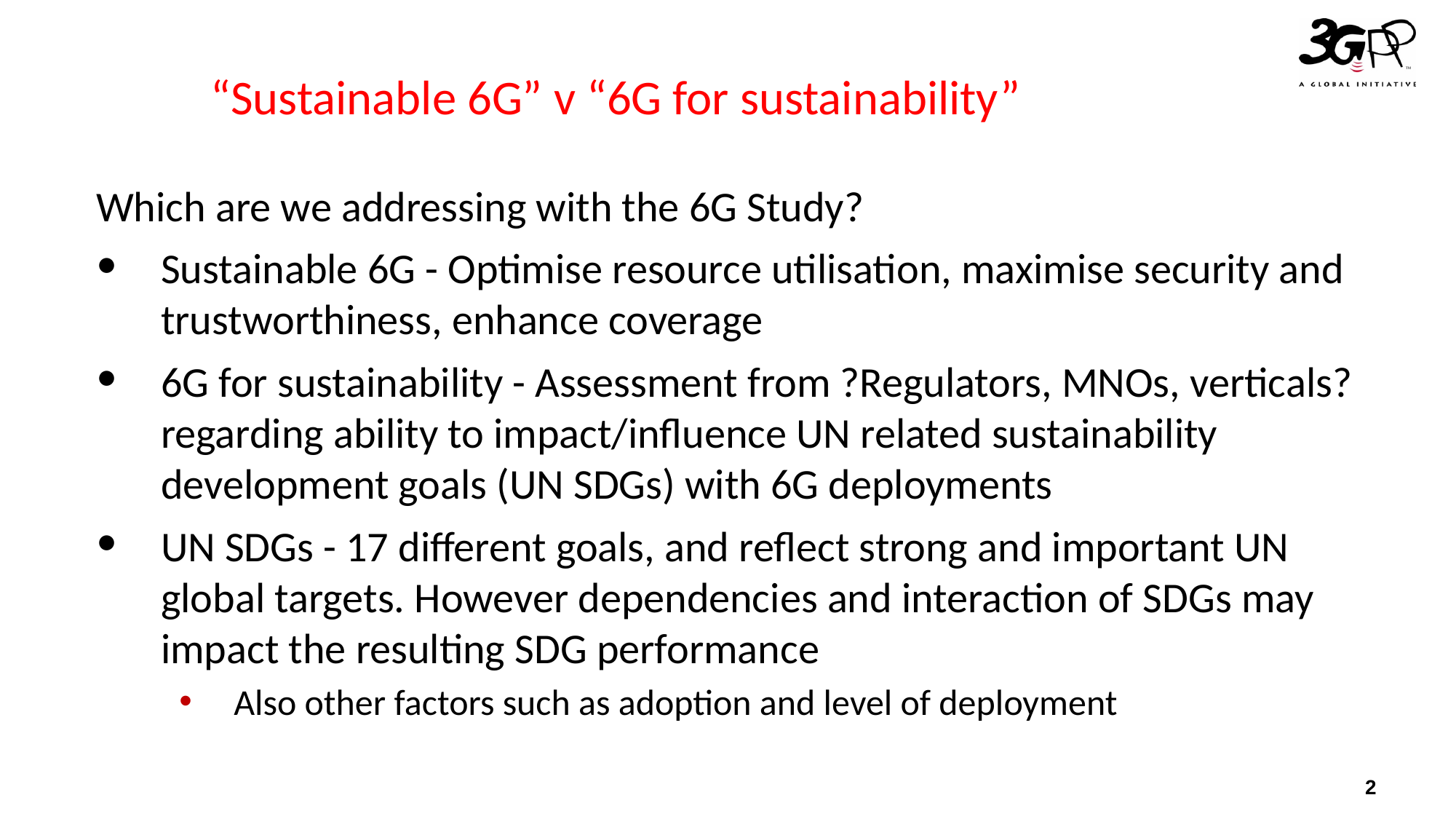

# “Sustainable 6G” v “6G for sustainability”
Which are we addressing with the 6G Study?
Sustainable 6G - Optimise resource utilisation, maximise security and trustworthiness, enhance coverage
6G for sustainability - Assessment from ?Regulators, MNOs, verticals? regarding ability to impact/influence UN related sustainability development goals (UN SDGs) with 6G deployments
UN SDGs - 17 different goals, and reflect strong and important UN global targets. However dependencies and interaction of SDGs may impact the resulting SDG performance
Also other factors such as adoption and level of deployment